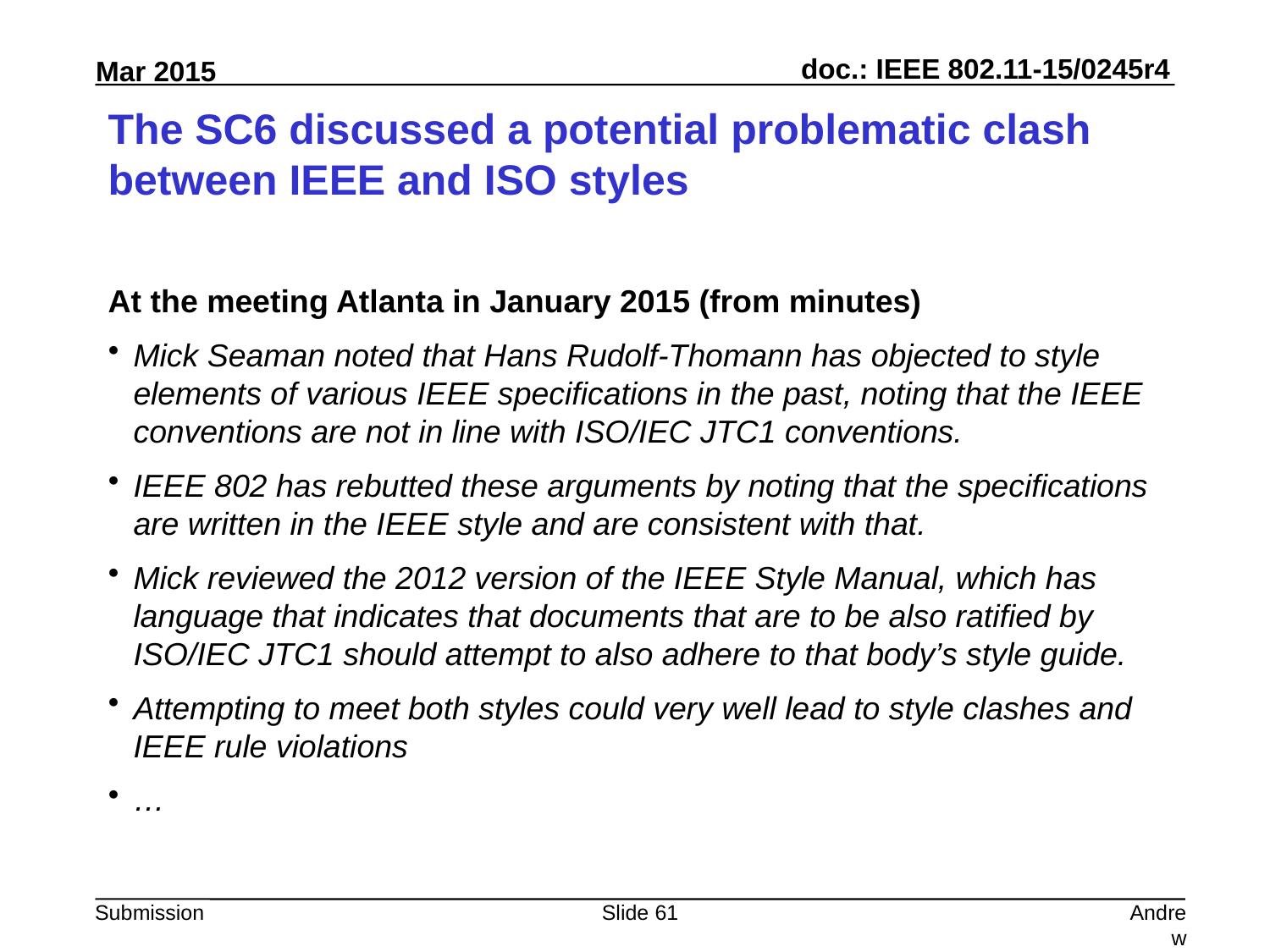

# The SC6 discussed a potential problematic clash between IEEE and ISO styles
At the meeting Atlanta in January 2015 (from minutes)
Mick Seaman noted that Hans Rudolf-Thomann has objected to style elements of various IEEE specifications in the past, noting that the IEEE conventions are not in line with ISO/IEC JTC1 conventions.
IEEE 802 has rebutted these arguments by noting that the specifications are written in the IEEE style and are consistent with that.
Mick reviewed the 2012 version of the IEEE Style Manual, which has language that indicates that documents that are to be also ratified by ISO/IEC JTC1 should attempt to also adhere to that body’s style guide.
Attempting to meet both styles could very well lead to style clashes and IEEE rule violations
…
Slide 61
Andrew Myles, Cisco